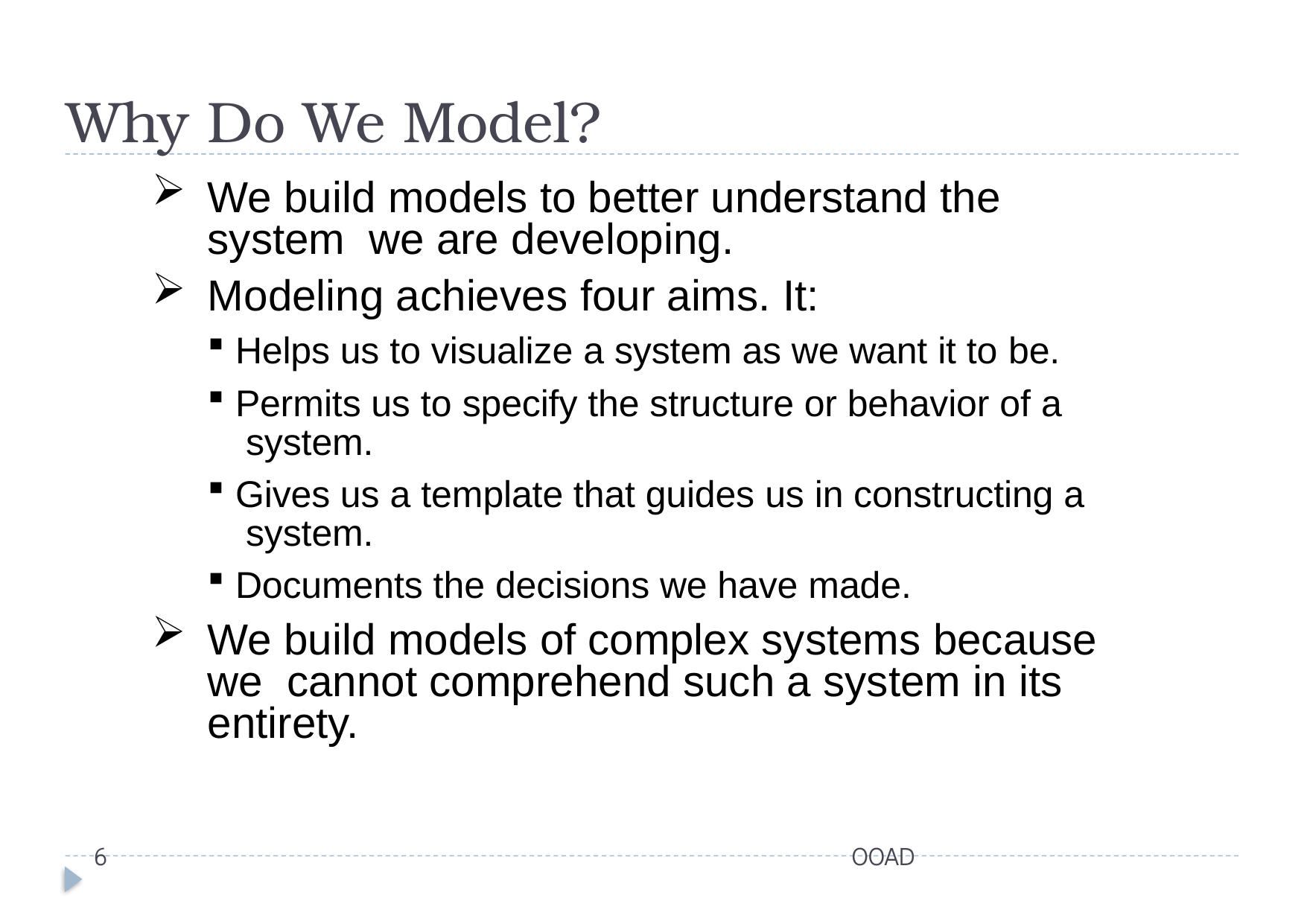

# Why Do We Model?
We build models to better understand the system  we are developing.
Modeling achieves four aims. It:
Helps us to visualize a system as we want it to be.
Permits us to specify the structure or behavior of a  system.
Gives us a template that guides us in constructing a  system.
Documents the decisions we have made.
We build models of complex systems because we  cannot comprehend such a system in its entirety.
6
OOAD